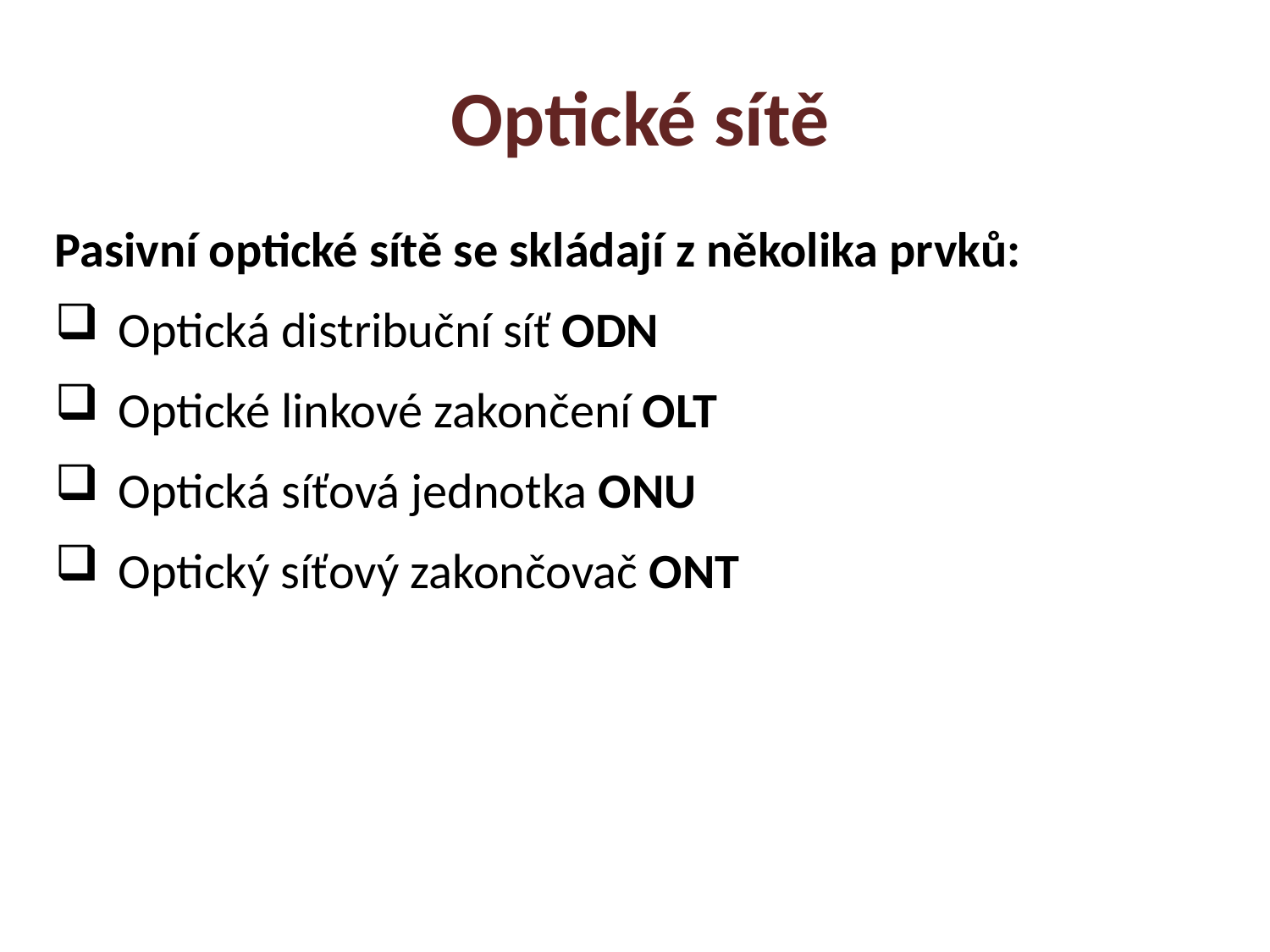

Optické sítě
Pasivní optické sítě se skládají z několika prvků:
Optická distribuční síť ODN
Optické linkové zakončení OLT
Optická síťová jednotka ONU
Optický síťový zakončovač ONT